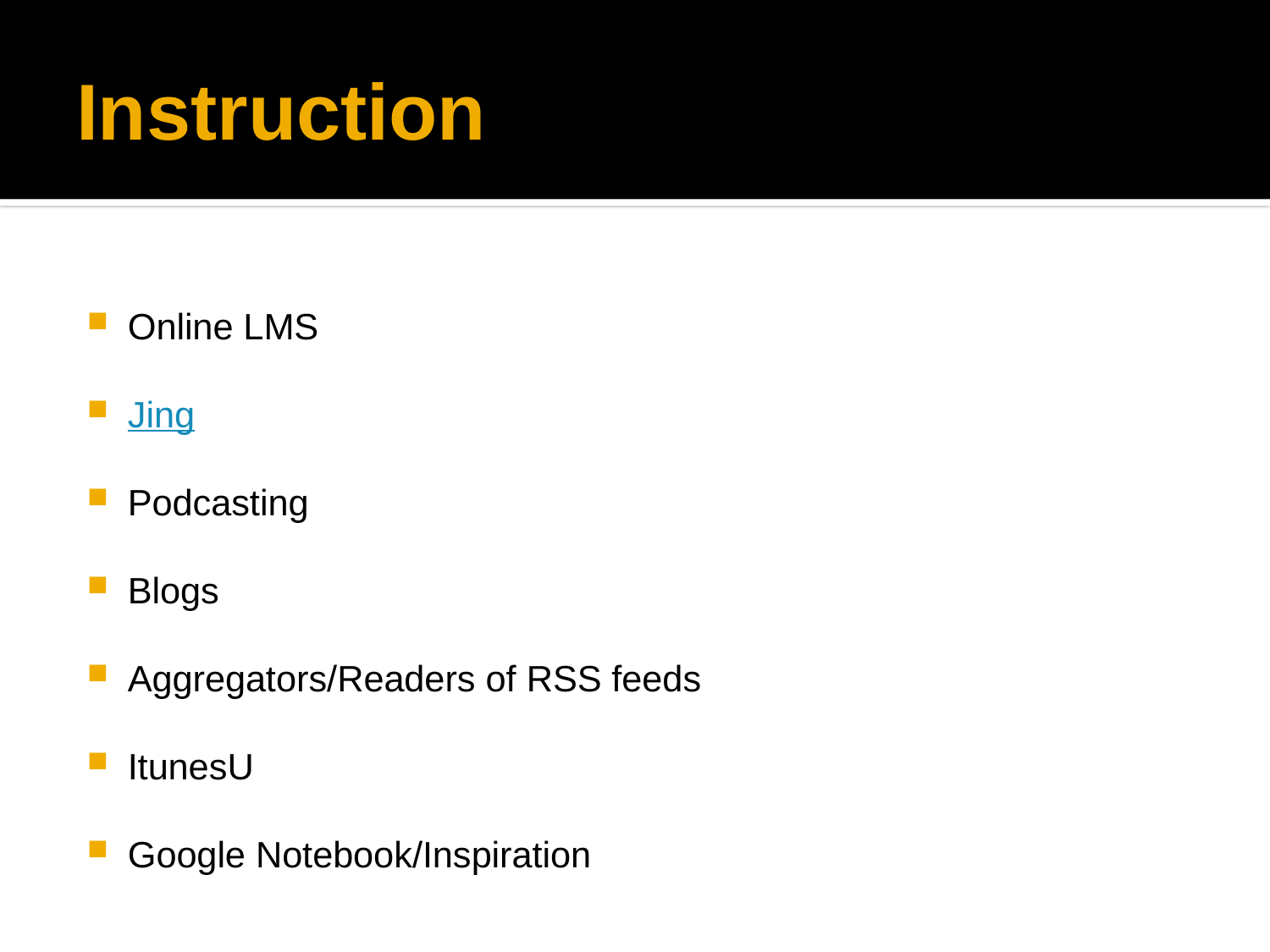

# Instruction
Online LMS
Jing
Podcasting
Blogs
Aggregators/Readers of RSS feeds
ItunesU
Google Notebook/Inspiration